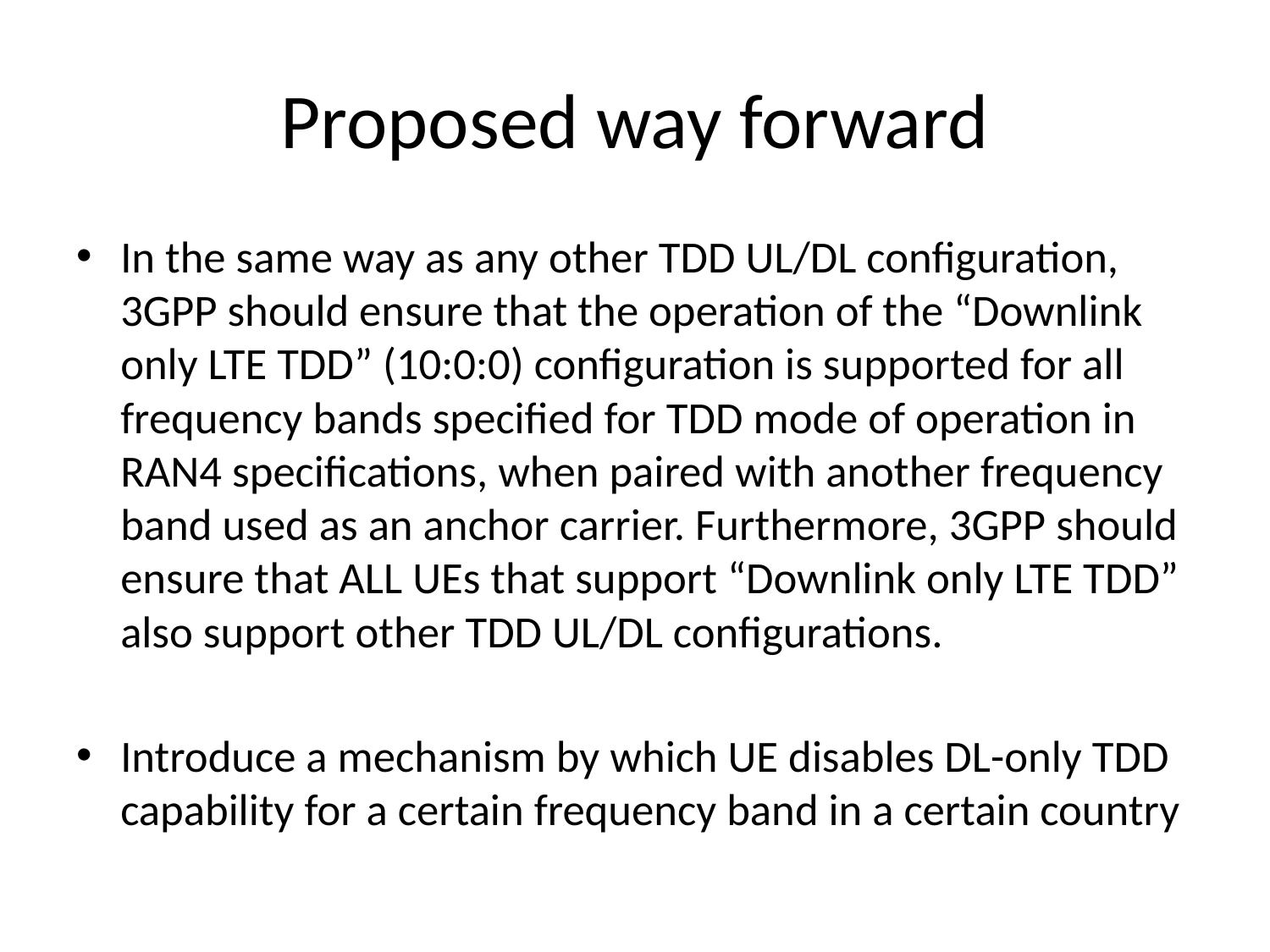

# Proposed way forward
In the same way as any other TDD UL/DL configuration, 3GPP should ensure that the operation of the “Downlink only LTE TDD” (10:0:0) configuration is supported for all frequency bands specified for TDD mode of operation in RAN4 specifications, when paired with another frequency band used as an anchor carrier. Furthermore, 3GPP should ensure that ALL UEs that support “Downlink only LTE TDD” also support other TDD UL/DL configurations.

Introduce a mechanism by which UE disables DL-only TDD capability for a certain frequency band in a certain country